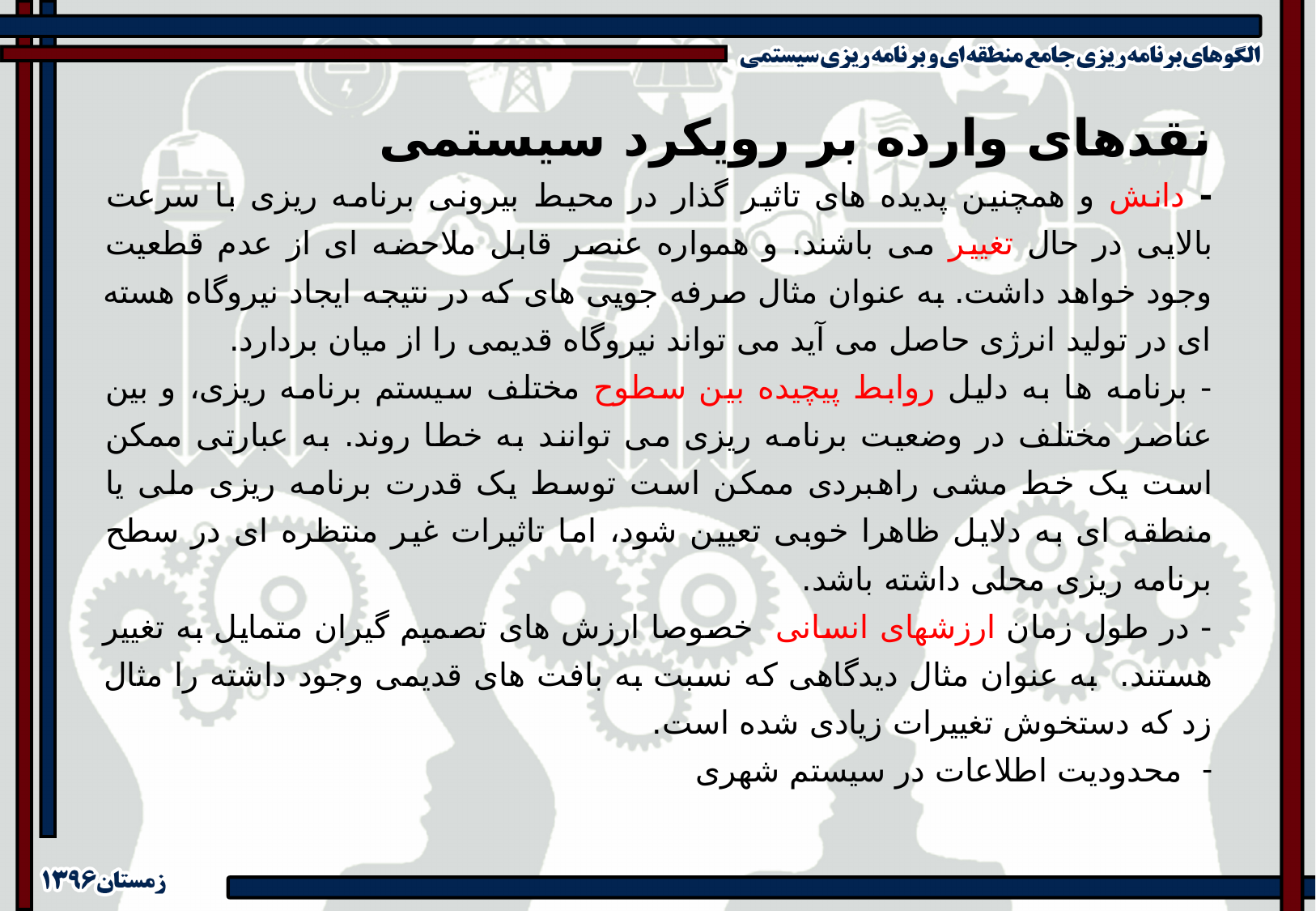

نقدهای وارده بر رویکرد سیستمی
- دانش و همچنین پدیده های تاثیر گذار در محیط بیرونی برنامه ریزی با سرعت بالایی در حال تغییر می باشند. و همواره عنصر قابل ملاحضه ای از عدم قطعیت وجود خواهد داشت. به عنوان مثال صرفه جویی های که در نتیجه ایجاد نیروگاه هسته ای در تولید انرژی حاصل می آید می تواند نیروگاه قدیمی را از میان بردارد.
- برنامه ها به دلیل روابط پیچیده بین سطوح مختلف سیستم برنامه ریزی، و بین عناصر مختلف در وضعیت برنامه ریزی می توانند به خطا روند. به عبارتی ممکن است یک خط مشی راهبردی ممکن است توسط یک قدرت برنامه ریزی ملی یا منطقه ای به دلایل ظاهرا خوبی تعیین شود، اما تاثیرات غیر منتظره ای در سطح برنامه ریزی محلی داشته باشد.
- در طول زمان ارزشهای انسانی  خصوصا ارزش های تصمیم گیران متمایل به تغییر هستند.  به عنوان مثال دیدگاهی که نسبت به بافت های قدیمی وجود داشته را مثال زد که دستخوش تغییرات زیادی شده است.
محدودیت اطلاعات در سیستم شهری